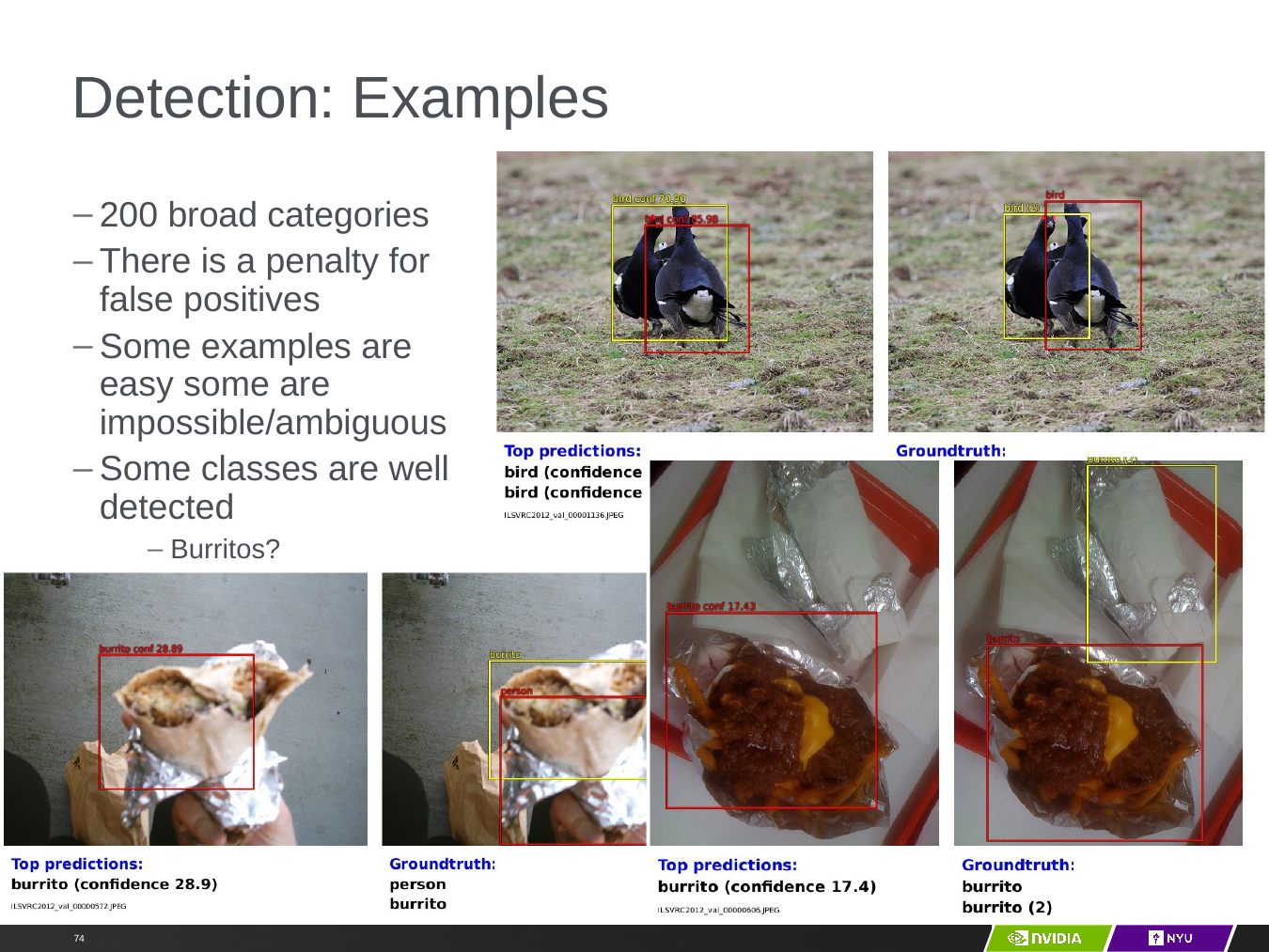

# Detection: Examples
Y LeCun

200 broad categories
There is a penalty for false positives
Some examples are easy some are  impossible/ambiguous
Some classes are well  detected
Burritos?